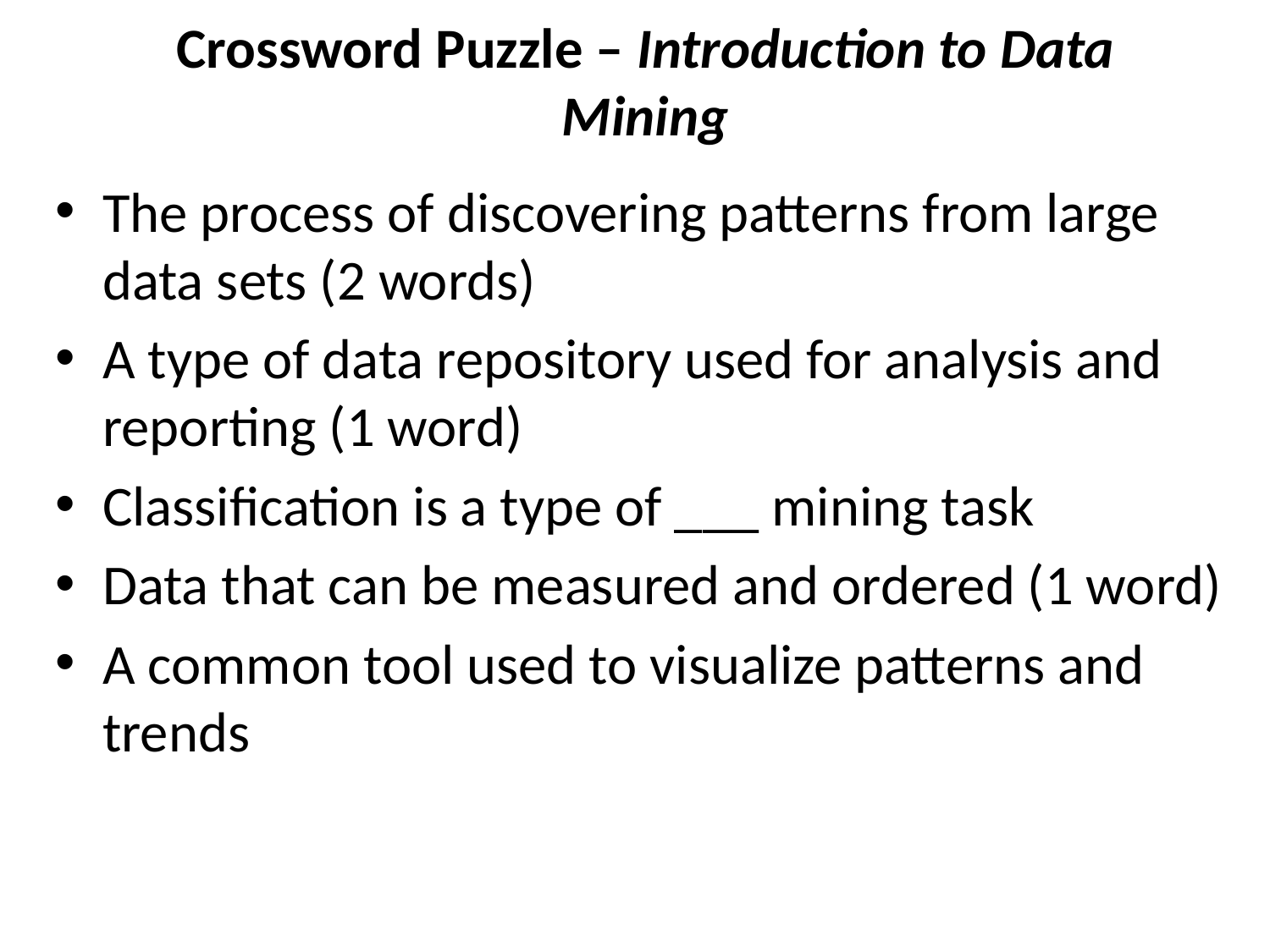

# Crossword Puzzle – Introduction to Data Mining
The process of discovering patterns from large data sets (2 words)
A type of data repository used for analysis and reporting (1 word)
Classification is a type of ___ mining task
Data that can be measured and ordered (1 word)
A common tool used to visualize patterns and trends